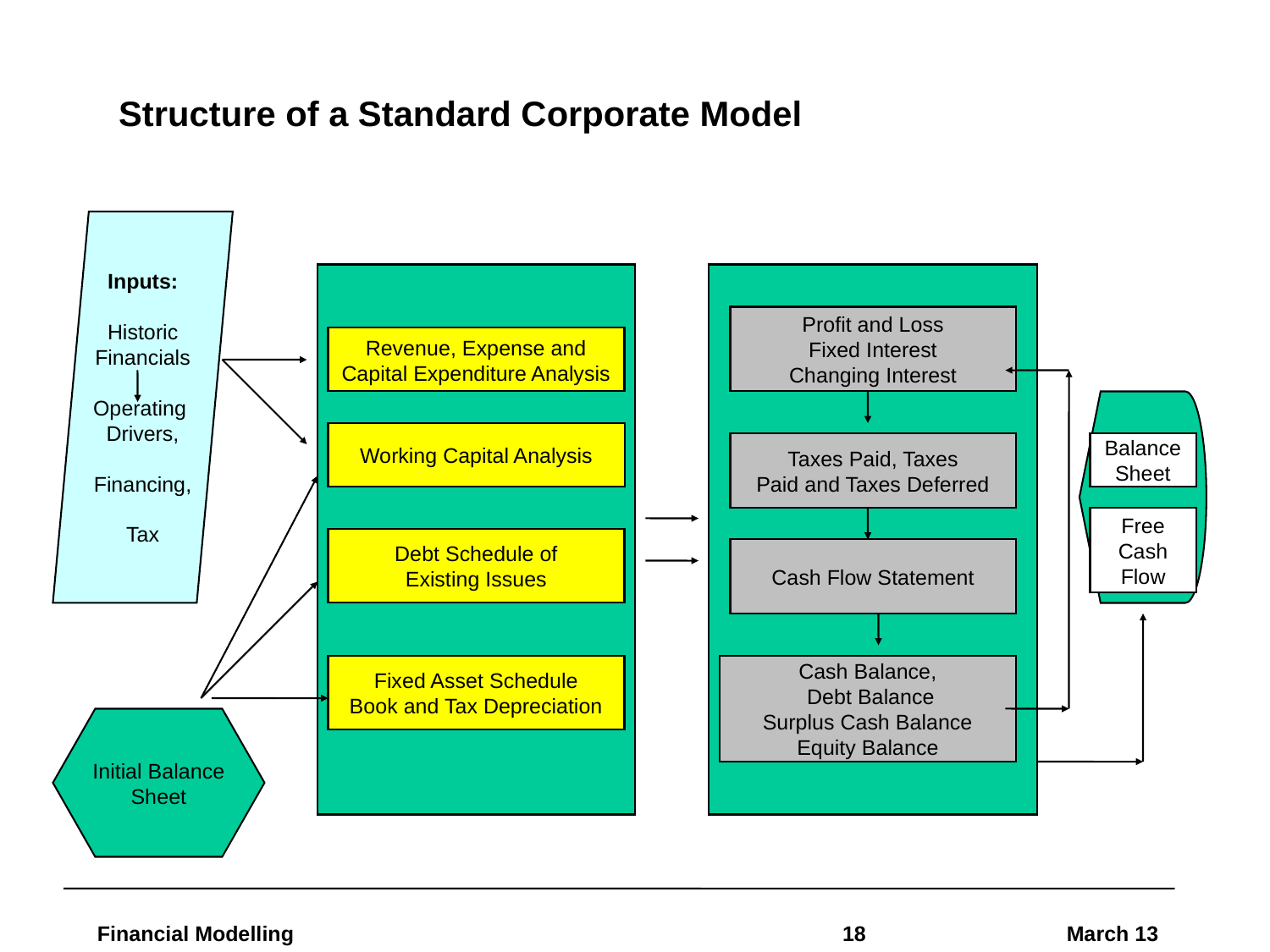

# Structure of a Standard Corporate Model
Inputs:

Historic
Financials

Operating
Drivers,

Financing,

Tax

Profit and Loss
Fixed Interest
Changing Interest
Revenue, Expense and
Capital Expenditure Analysis

Working Capital Analysis
Taxes Paid, Taxes
Paid and Taxes Deferred
Balance
Sheet

Free
Cash
Flow

Debt Schedule of
Existing Issues
Cash Flow Statement

Fixed Asset Schedule
Book and Tax Depreciation
Cash Balance,
 Debt Balance
Surplus Cash Balance
Equity Balance

Initial Balance
Sheet